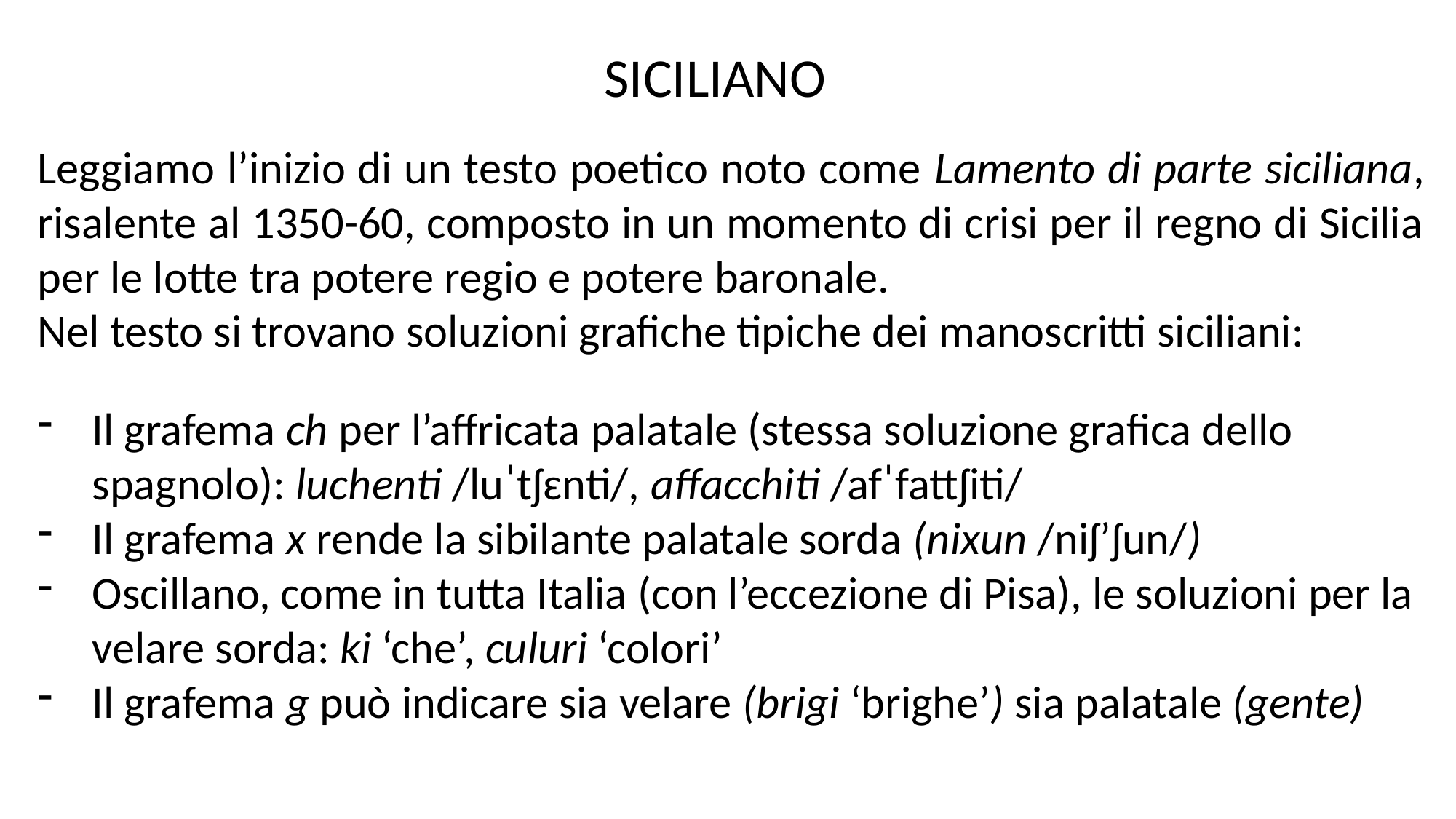

SICILIANO
Leggiamo l’inizio di un testo poetico noto come Lamento di parte siciliana, risalente al 1350-60, composto in un momento di crisi per il regno di Sicilia per le lotte tra potere regio e potere baronale.
Nel testo si trovano soluzioni grafiche tipiche dei manoscritti siciliani:

Il grafema ch per l’affricata palatale (stessa soluzione grafica dello spagnolo): luchenti /luˈtʃɛnti/, affacchiti /afˈfattʃiti/
Il grafema x rende la sibilante palatale sorda (nixun /niʃ’ʃun/)
Oscillano, come in tutta Italia (con l’eccezione di Pisa), le soluzioni per la velare sorda: ki ‘che’, culuri ‘colori’
Il grafema g può indicare sia velare (brigi ‘brighe’) sia palatale (gente)